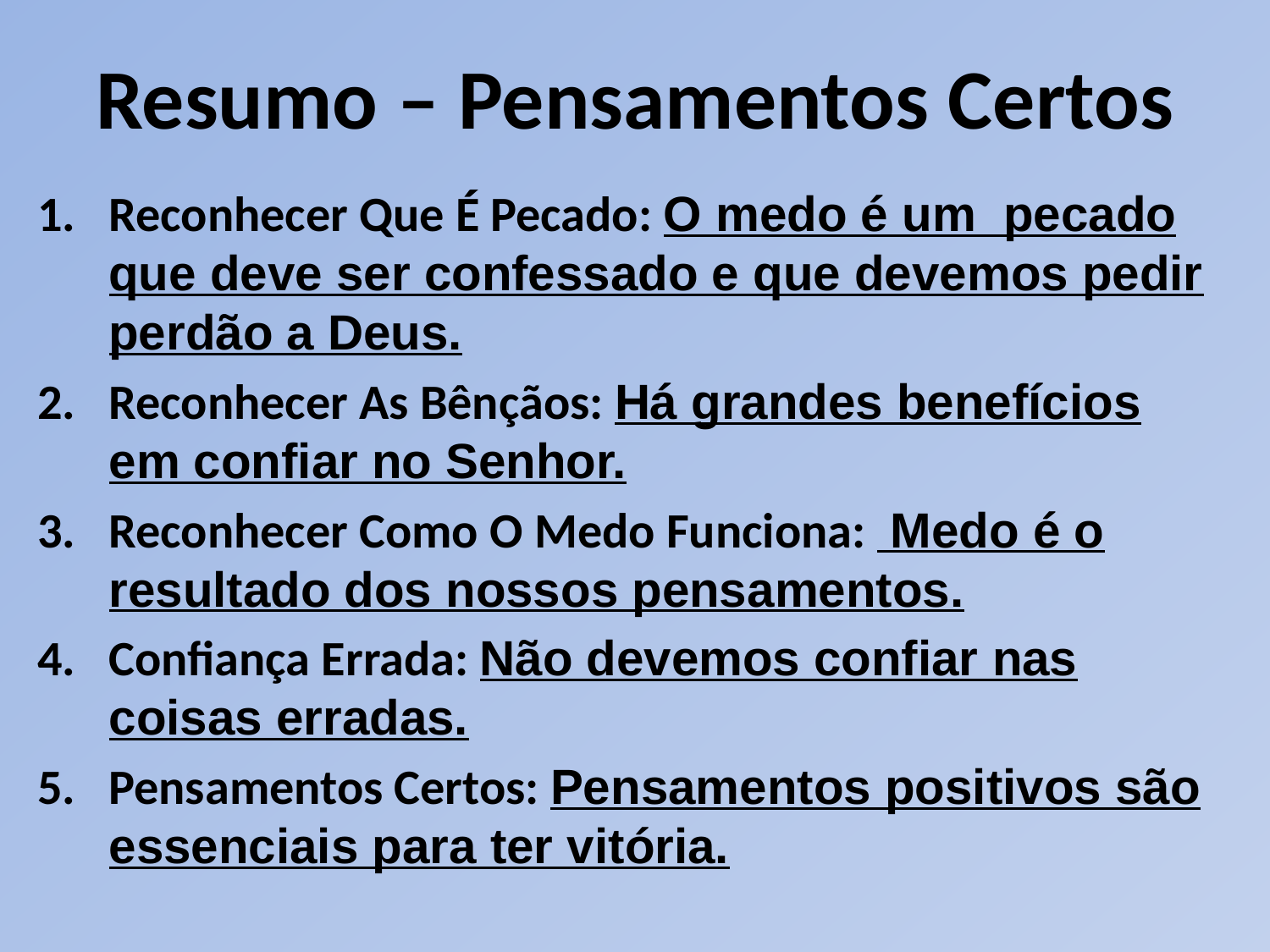

# Resumo – Pensamentos Certos
Reconhecer Que É Pecado: O medo é um  pecado que deve ser confessado e que devemos pedir perdão a Deus.
Reconhecer As Bênçãos: Há grandes benefícios em confiar no Senhor.
Reconhecer Como O Medo Funciona:  Medo é o resultado dos nossos pensamentos.
Confiança Errada: Não devemos confiar nas coisas erradas.
Pensamentos Certos: Pensamentos positivos são essenciais para ter vitória.